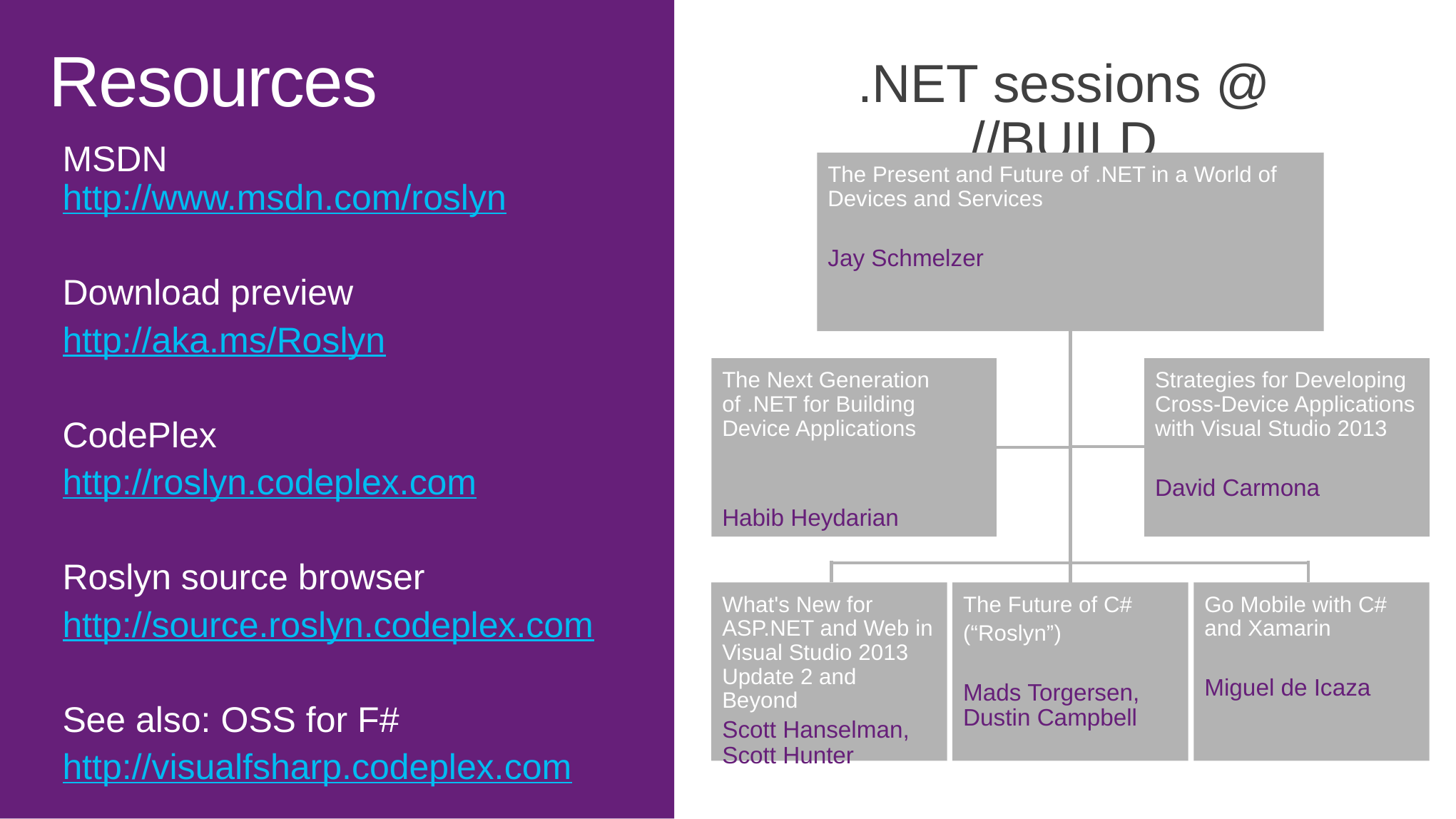

# Resources
.NET sessions @ //BUILD
MSDN
http://www.msdn.com/roslyn

Download preview
http://aka.ms/Roslyn

CodePlex
http://roslyn.codeplex.com

Roslyn source browser
http://source.roslyn.codeplex.com

See also: OSS for F#
http://visualfsharp.codeplex.com
The Present and Future of .NET in a World of Devices and Services

Jay Schmelzer
Strategies for Developing Cross-Device Applications with Visual Studio 2013

David Carmona
What's New for ASP.NET and Web in Visual Studio 2013 Update 2 and Beyond
Scott Hanselman, Scott Hunter
The Future of C#
(“Roslyn”)

Mads Torgersen, Dustin Campbell
Go Mobile with C# and Xamarin

Miguel de Icaza
The Next Generation of .NET for Building Device Applications

Habib Heydarian